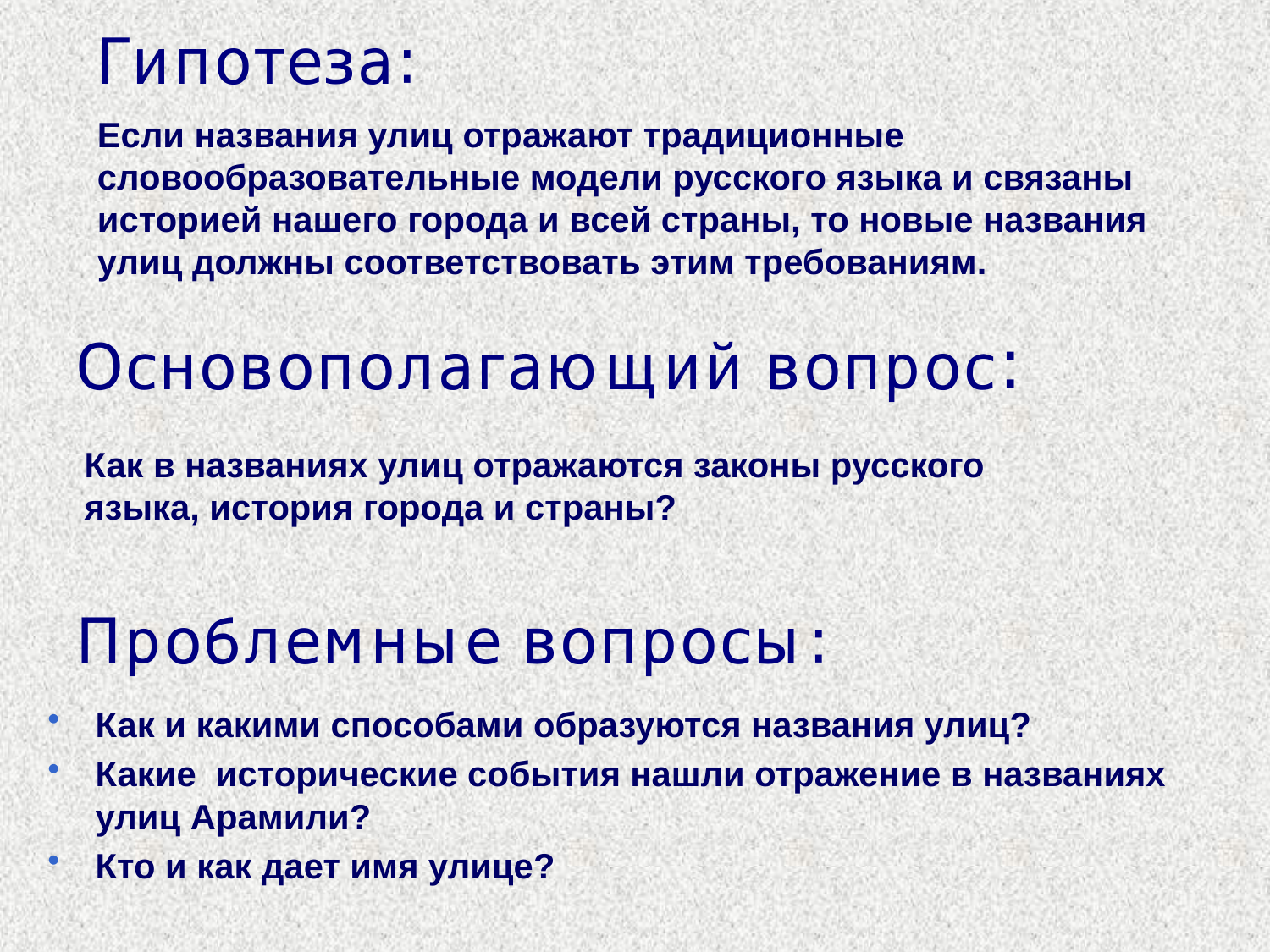

# Гипотеза:
Если названия улиц отражают традиционные словообразовательные модели русского языка и связаны историей нашего города и всей страны, то новые названия улиц должны соответствовать этим требованиям.
Основополагающий вопрос:
	Как в названиях улиц отражаются законы русского языка, история города и страны?
Проблемные вопросы:
Как и какими способами образуются названия улиц?
Какие  исторические события нашли отражение в названиях улиц Арамили?
Кто и как дает имя улице?